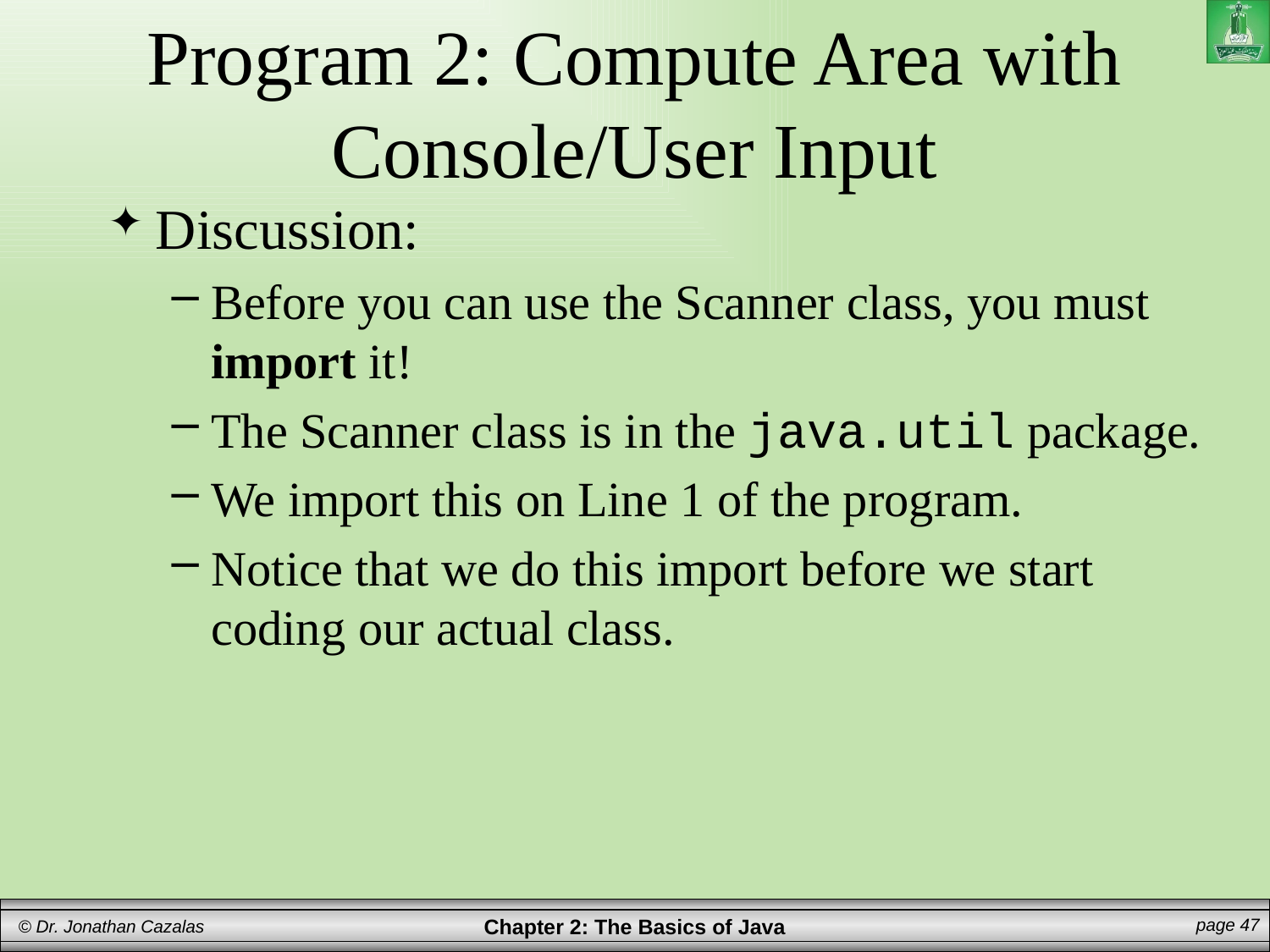

# Program 2: Compute Area with Console/User Input
Discussion:
Before you can use the Scanner class, you must import it!
The Scanner class is in the java.util package.
We import this on Line 1 of the program.
Notice that we do this import before we start coding our actual class.